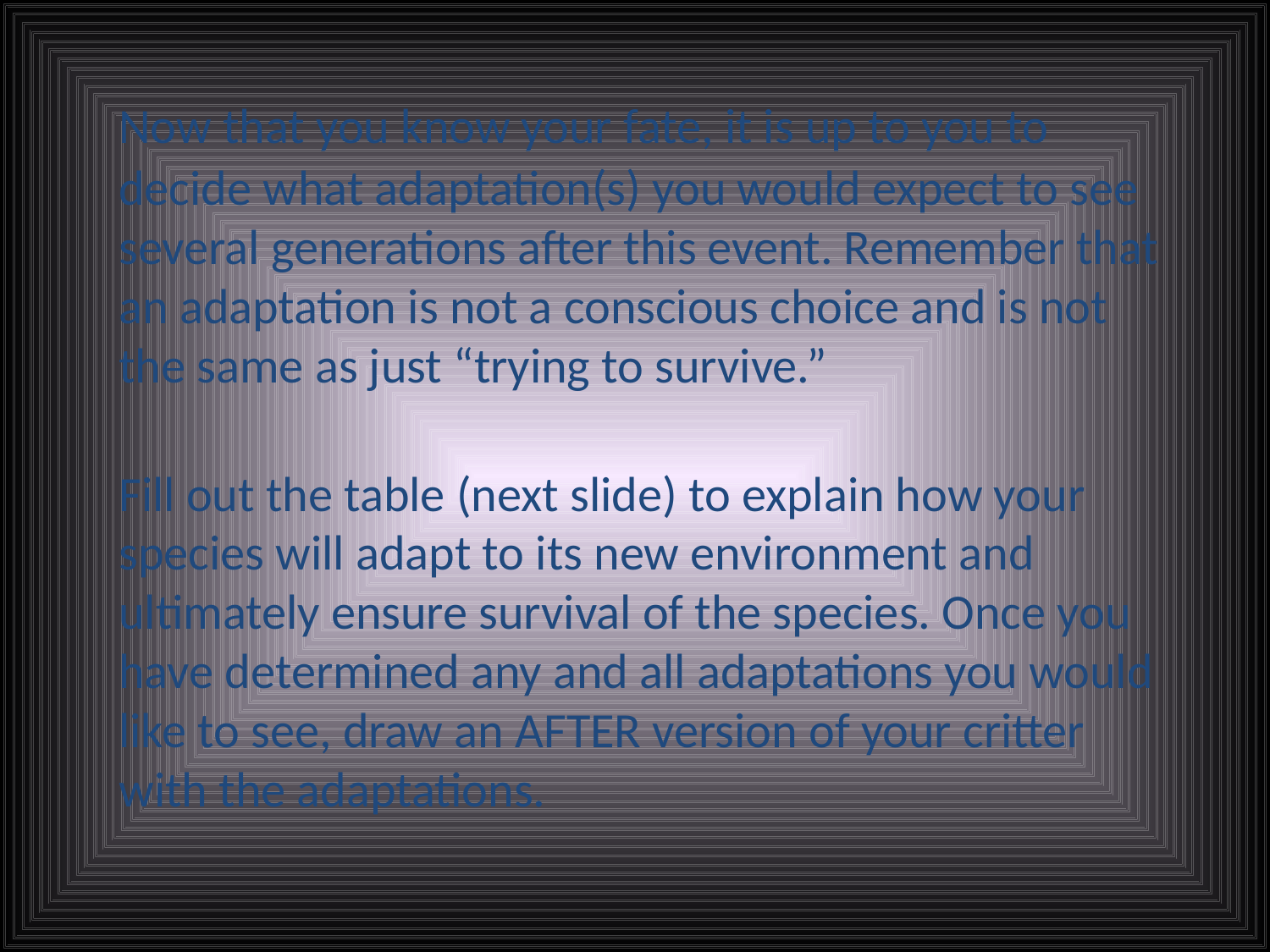

Now that you know your fate, it is up to you to decide what adaptation(s) you would expect to see several generations after this event. Remember that an adaptation is not a conscious choice and is not the same as just “trying to survive.”

	Fill out the table (next slide) to explain how your species will adapt to its new environment and ultimately ensure survival of the species. Once you have determined any and all adaptations you would like to see, draw an AFTER version of your critter with the adaptations.